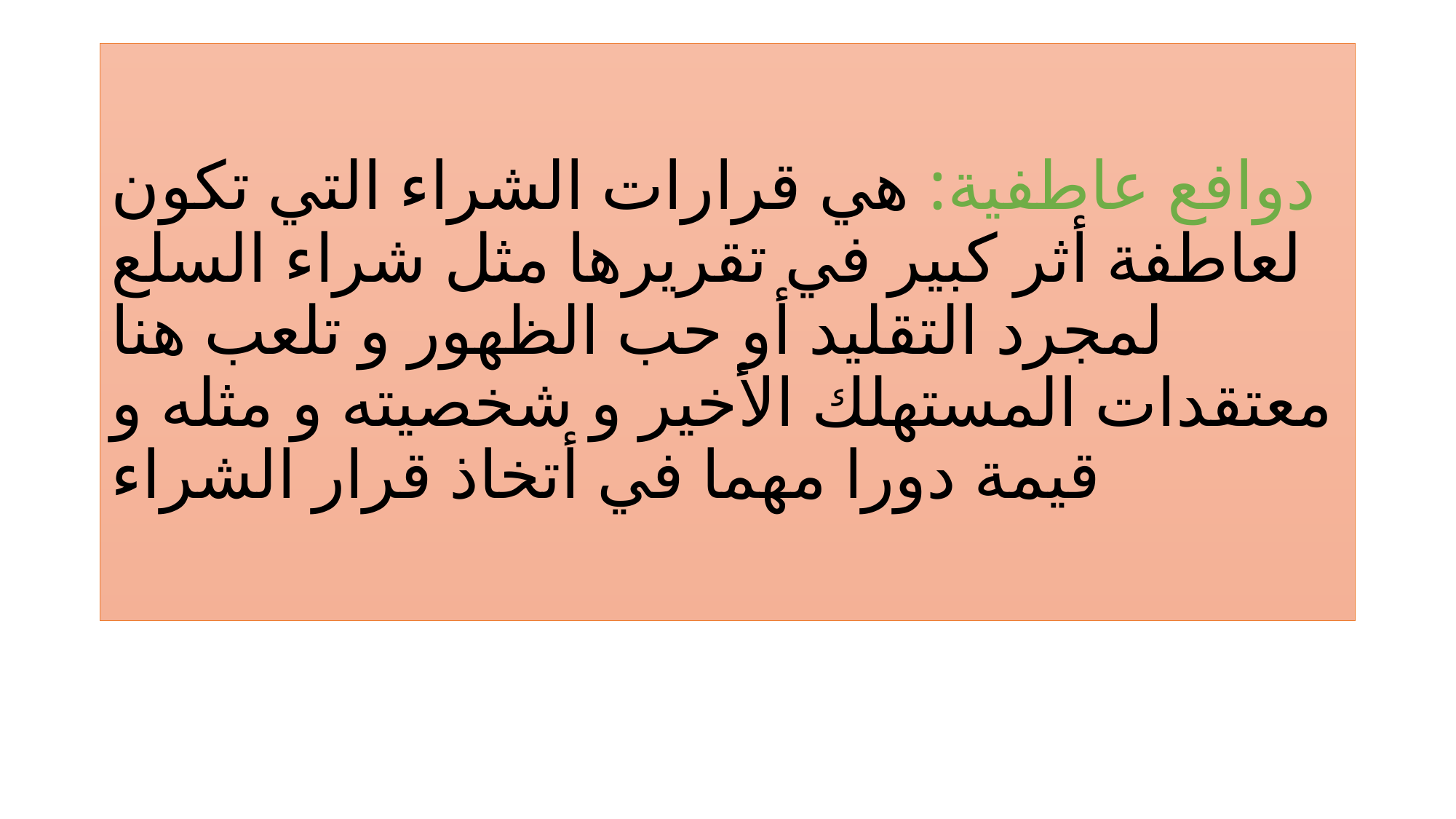

# دوافع عاطفية: هي قرارات الشراء التي تكون لعاطفة أثر كبير في تقريرها مثل شراء السلع لمجرد التقليد أو حب الظهور و تلعب هنا معتقدات المستهلك الأخير و شخصيته و مثله و قيمة دورا مهما في أتخاذ قرار الشراء